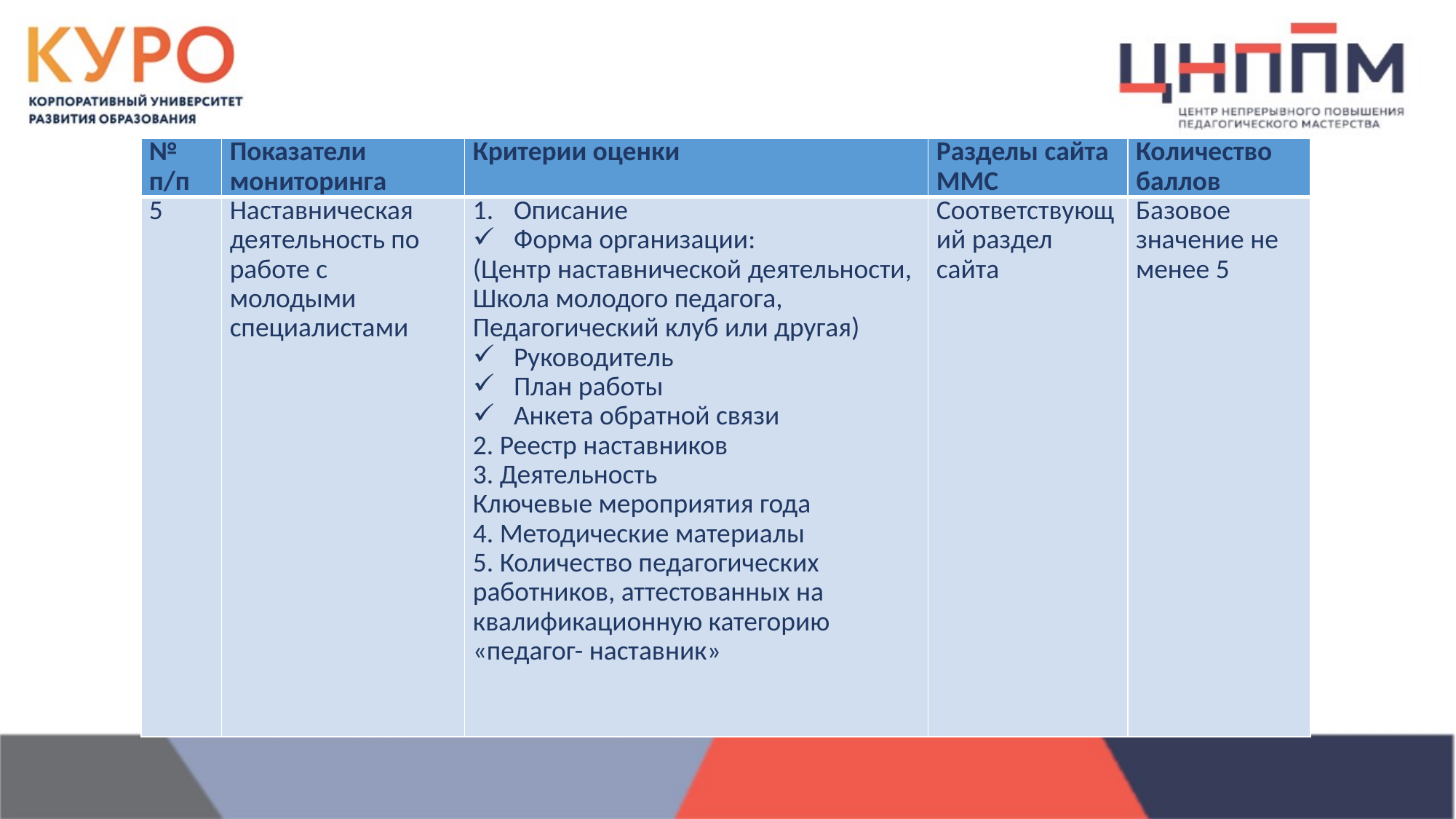

| № п/п | Показатели мониторинга | Критерии оценки | Разделы сайта ММС | Количество баллов |
| --- | --- | --- | --- | --- |
| 5 | Наставническая деятельность по работе с молодыми специалистами | Описание Форма организации: (Центр наставнической деятельности, Школа молодого педагога, Педагогический клуб или другая) Руководитель План работы Анкета обратной связи 2. Реестр наставников 3. Деятельность Ключевые мероприятия года 4. Методические материалы 5. Количество педагогических работников, аттестованных на квалификационную категорию «педагог- наставник» | Соответствующий раздел сайта | Базовое значение не менее 5 |